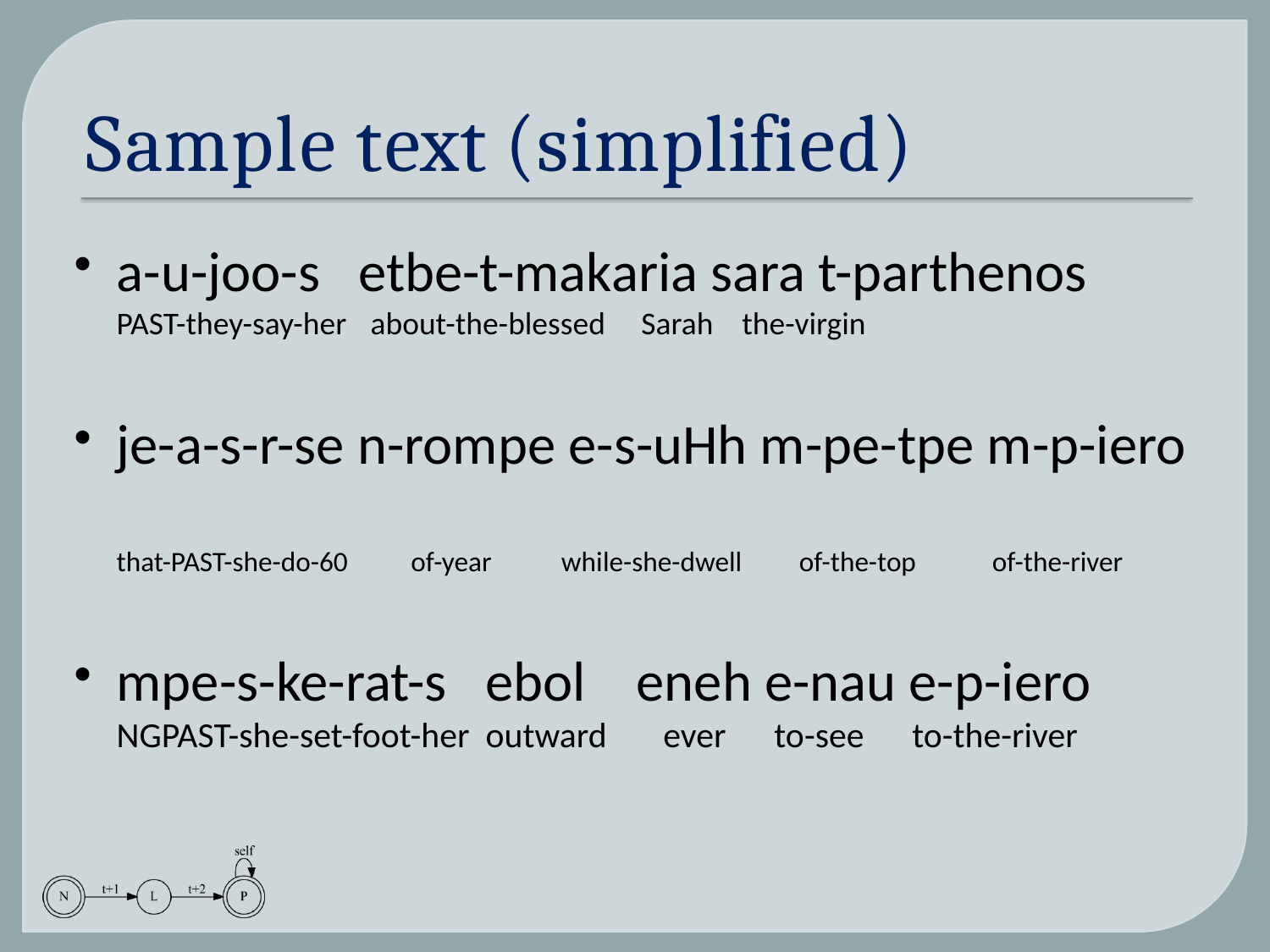

# Sample text (simplified)
a-u-joo-s   etbe-t-makaria sara t-parthenos
PAST-they-say-her  	about-the-blessed     Sarah    the-virgin

je-a-s-r-se n-rompe e-s-uHh m-pe-tpe m-p-iero
that-PAST-she-do-60          of-year           while-she-dwell         of-the-top            of-the-river

mpe-s-ke-rat-s   ebol    eneh e-nau e-p-iero
NGPAST-she-set-foot-her  outward       ever      to-see      to-the-river